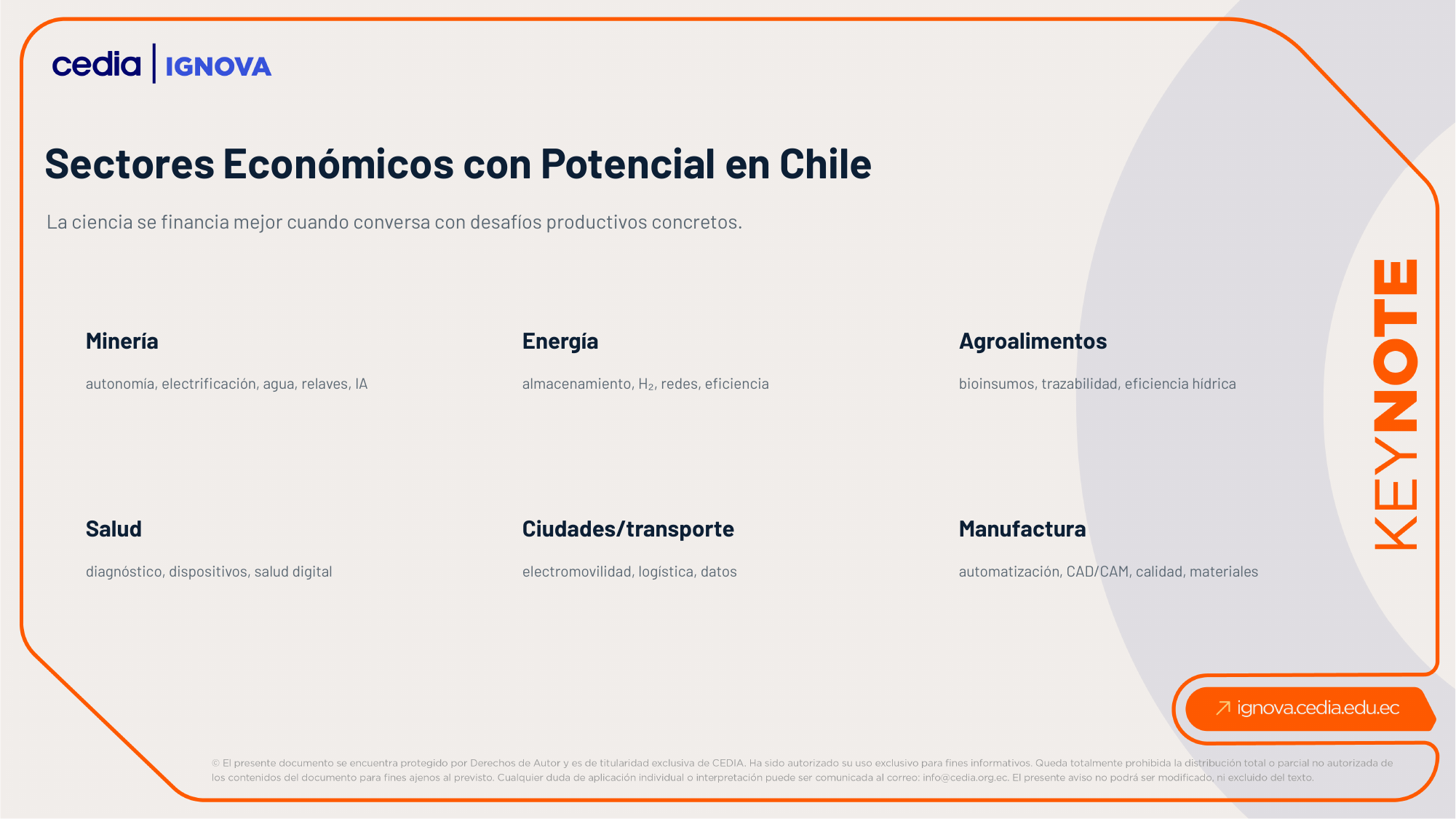

Sectores Económicos con Potencial en Chile
La ciencia se financia mejor cuando conversa con desafíos productivos concretos.
Minería
Energía
Agroalimentos
autonomía, electrificación, agua, relaves, IA
almacenamiento, H₂, redes, eficiencia
bioinsumos, trazabilidad, eficiencia hídrica
Salud
Ciudades/transporte
Manufactura
diagnóstico, dispositivos, salud digital
electromovilidad, logística, datos
automatización, CAD/CAM, calidad, materiales